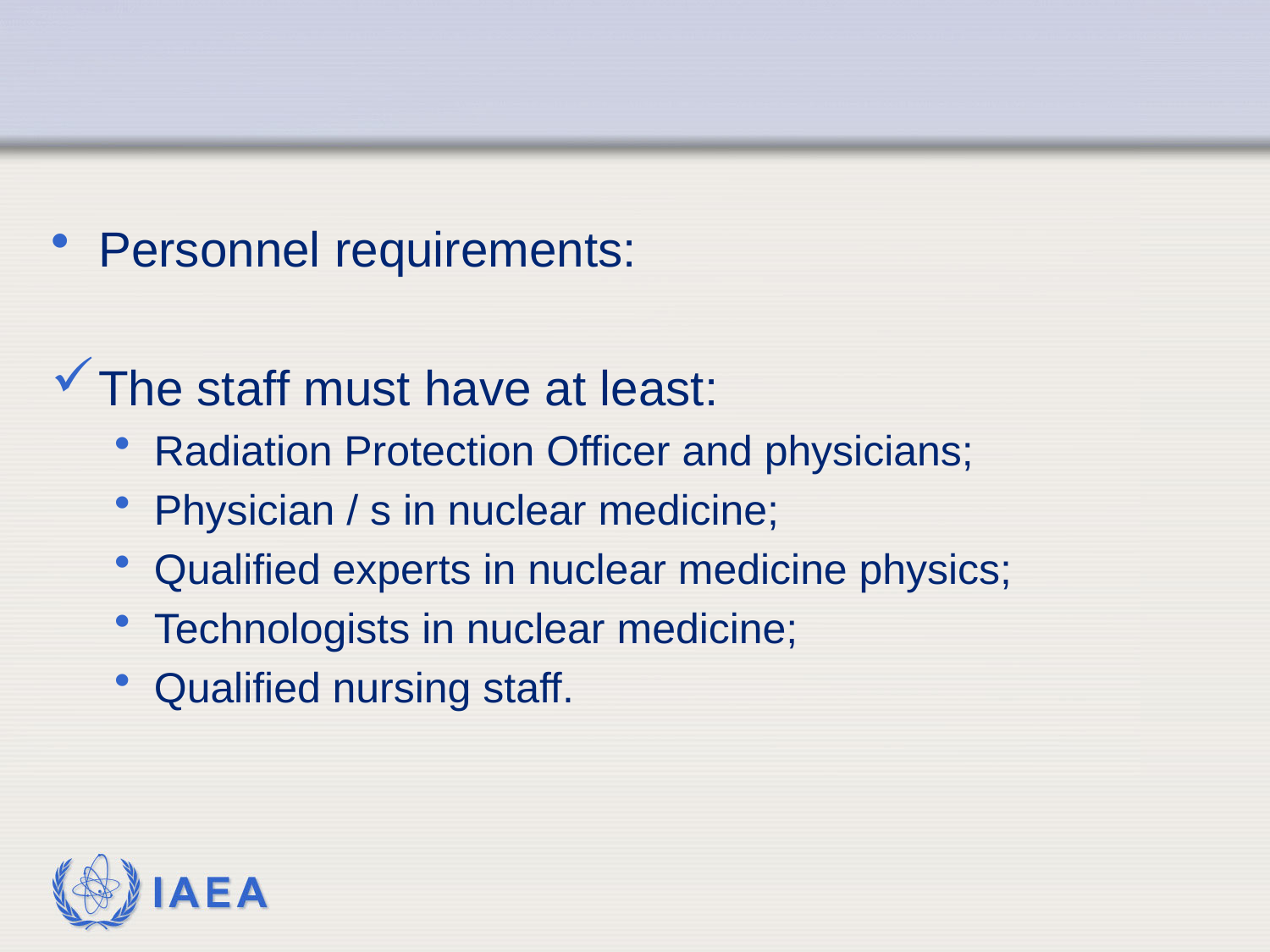

#
Personnel requirements:

The staff must have at least:
Radiation Protection Officer and physicians;
Physician / s in nuclear medicine;
Qualified experts in nuclear medicine physics;
Technologists in nuclear medicine;
Qualified nursing staff.